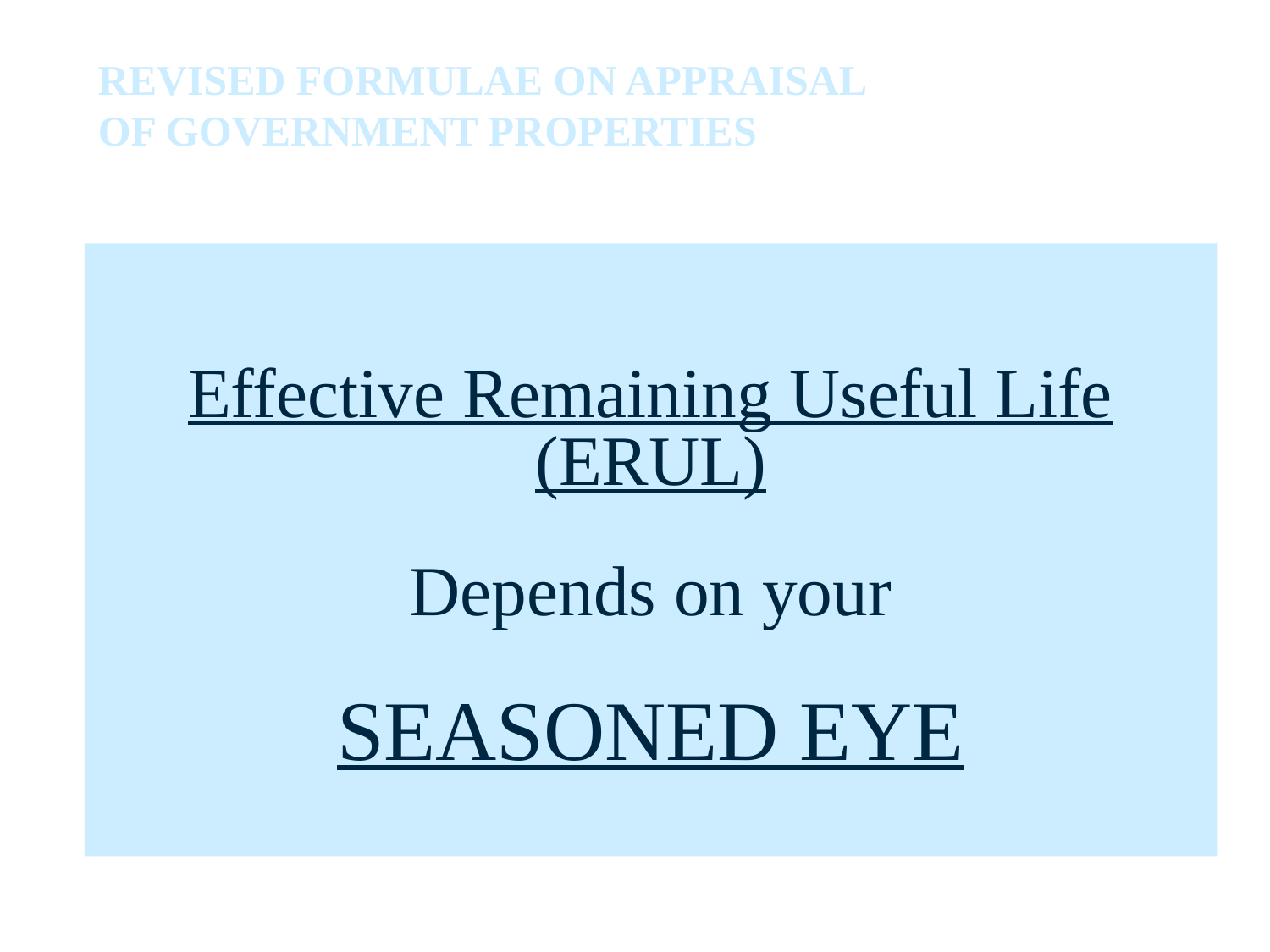

REVISED FORMULAE ON APPRAISAL OF GOVERNMENT PROPERTIES

Effective Remaining Useful Life (ERUL)

Depends on your

SEASONED EYE